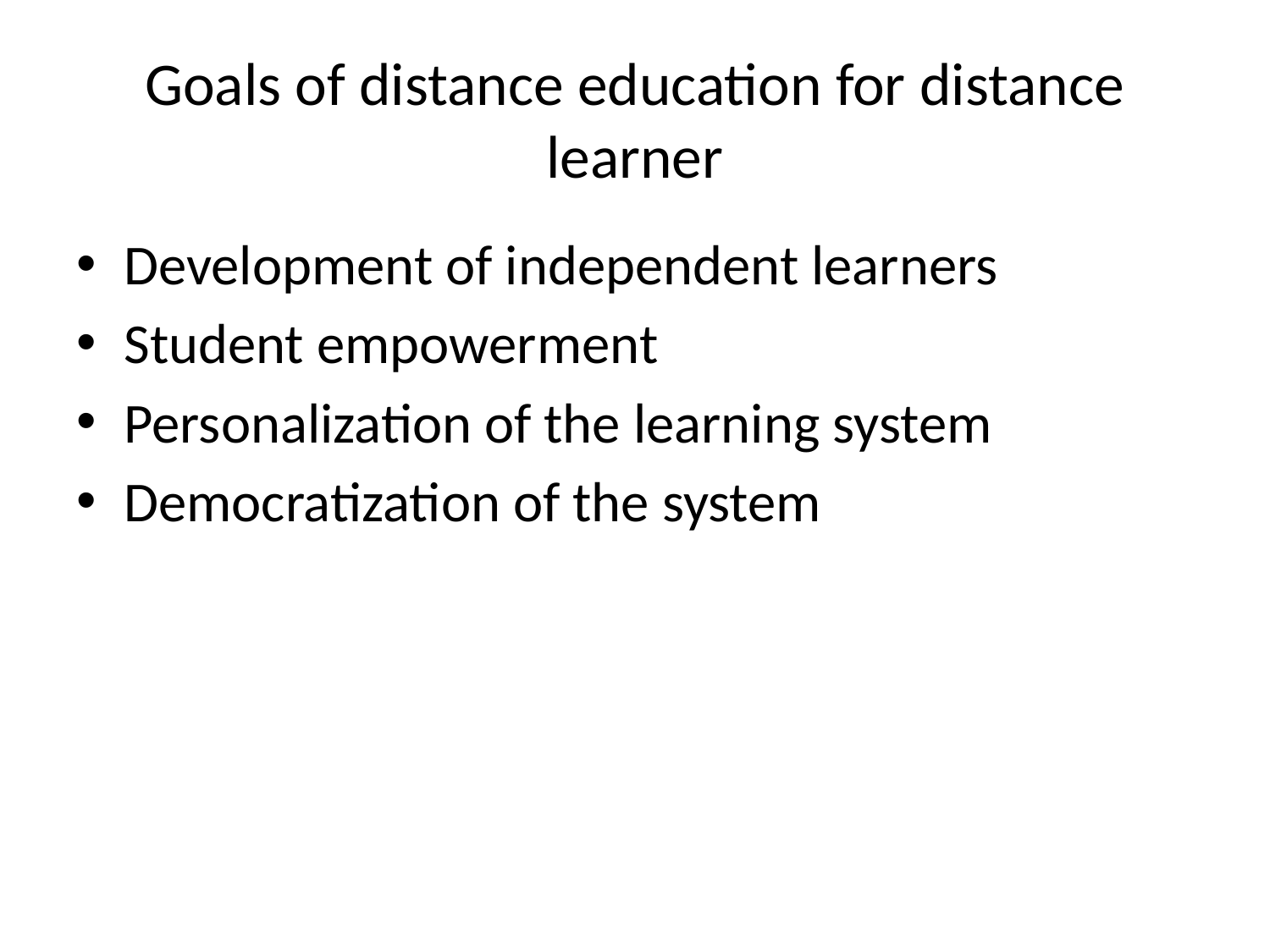

# Goals of distance education for distance learner
Development of independent learners
Student empowerment
Personalization of the learning system
Democratization of the system